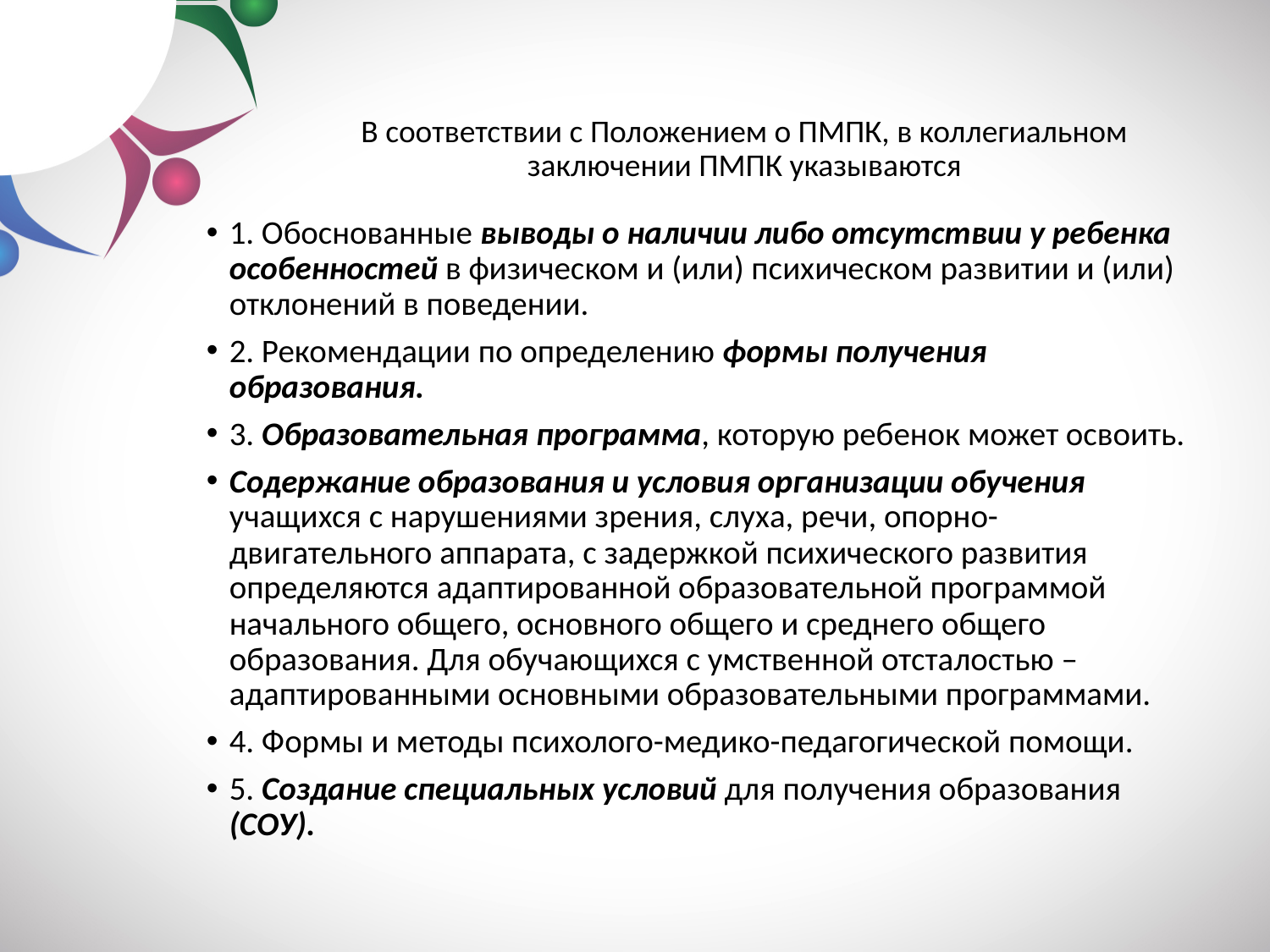

# В соответствии с Положением о ПМПК, в коллегиальном заключении ПМПК указываются
1. Обоснованные выводы о наличии либо отсутствии у ребенка особенностей в физическом и (или) психическом развитии и (или) отклонений в поведении.
2. Рекомендации по определению формы получения образования.
3. Образовательная программа, которую ребенок может освоить.
Содержание образования и условия организации обучения учащихся с нарушениями зрения, слуха, речи, опорно-двигательного аппарата, с задержкой психического развития определяются адаптированной образовательной программой начального общего, основного общего и среднего общего образования. Для обучающихся с умственной отсталостью – адаптированными основными образовательными программами.
4. Формы и методы психолого-медико-педагогической помощи.
5. Создание специальных условий для получения образования (СОУ).